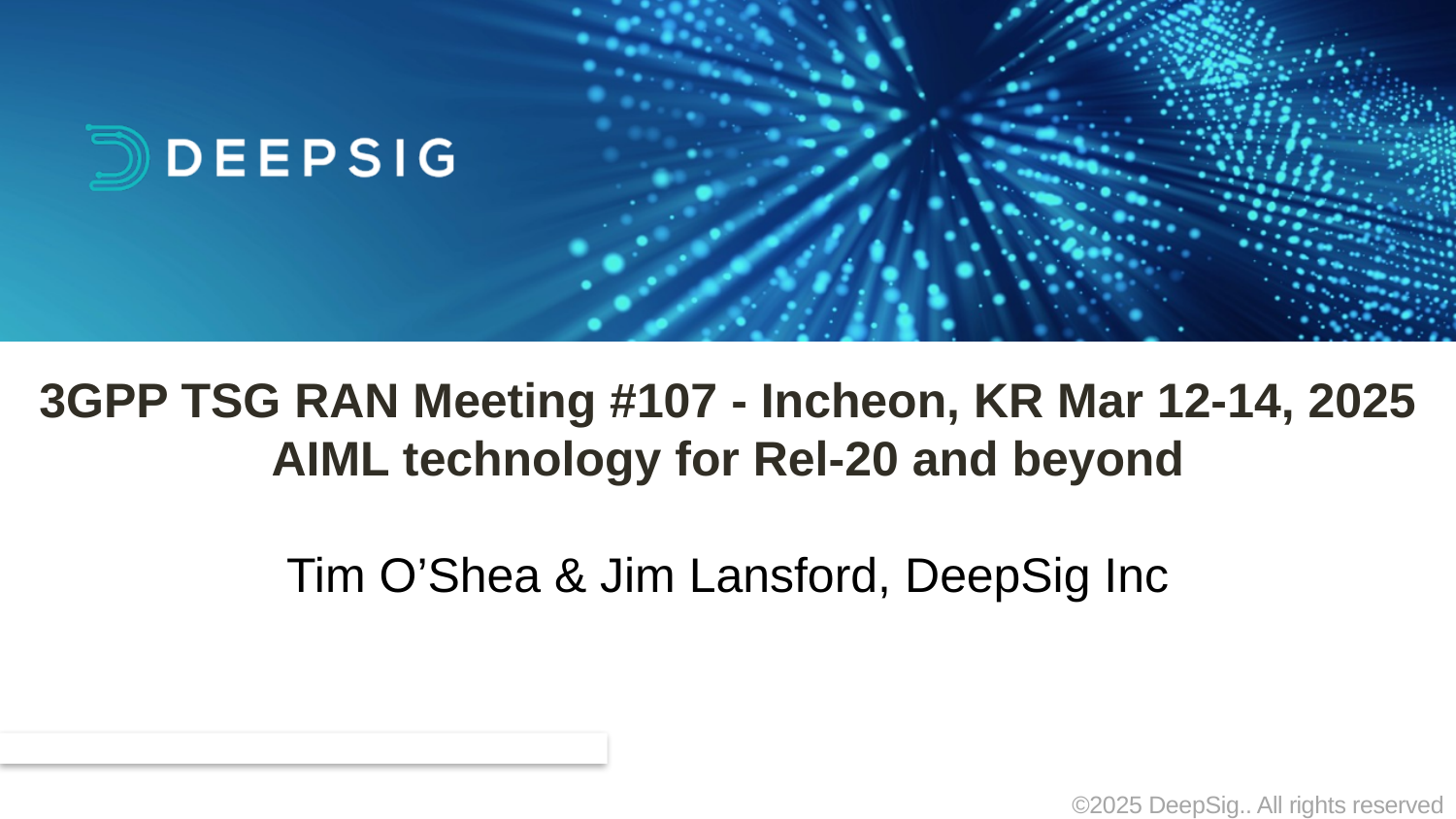

# 3GPP TSG RAN Meeting #107 - Incheon, KR Mar 12-14, 2025 AIML technology for Rel-20 and beyond Tim O’Shea & Jim Lansford, DeepSig Inc